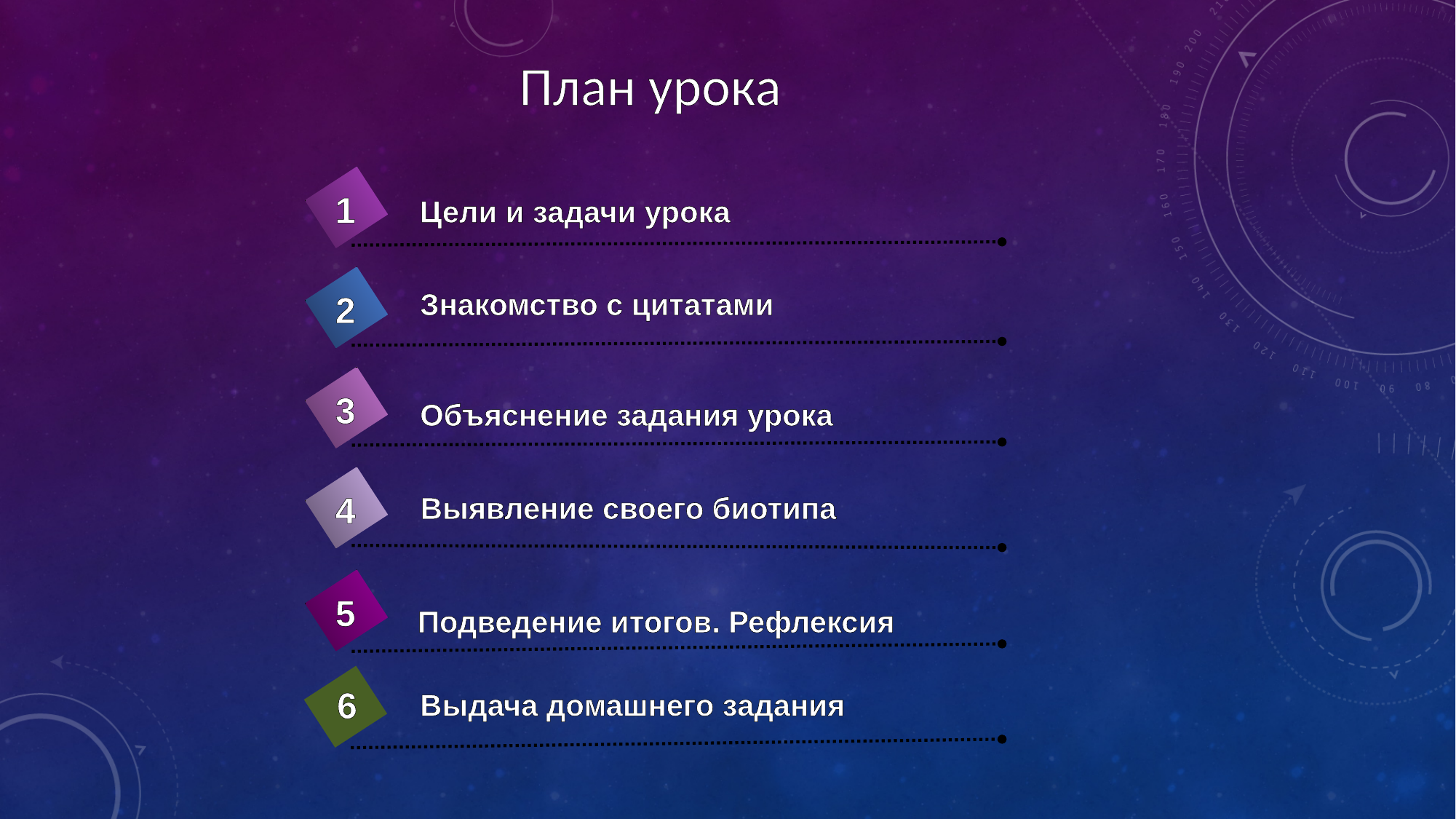

План урока

1
Цели и задачи урока

Знакомство с цитатами
2

3
Объяснение задания урока

4
Выявление своего биотипа

5
Подведение итогов. Рефлексия

6
Выдача домашнего задания